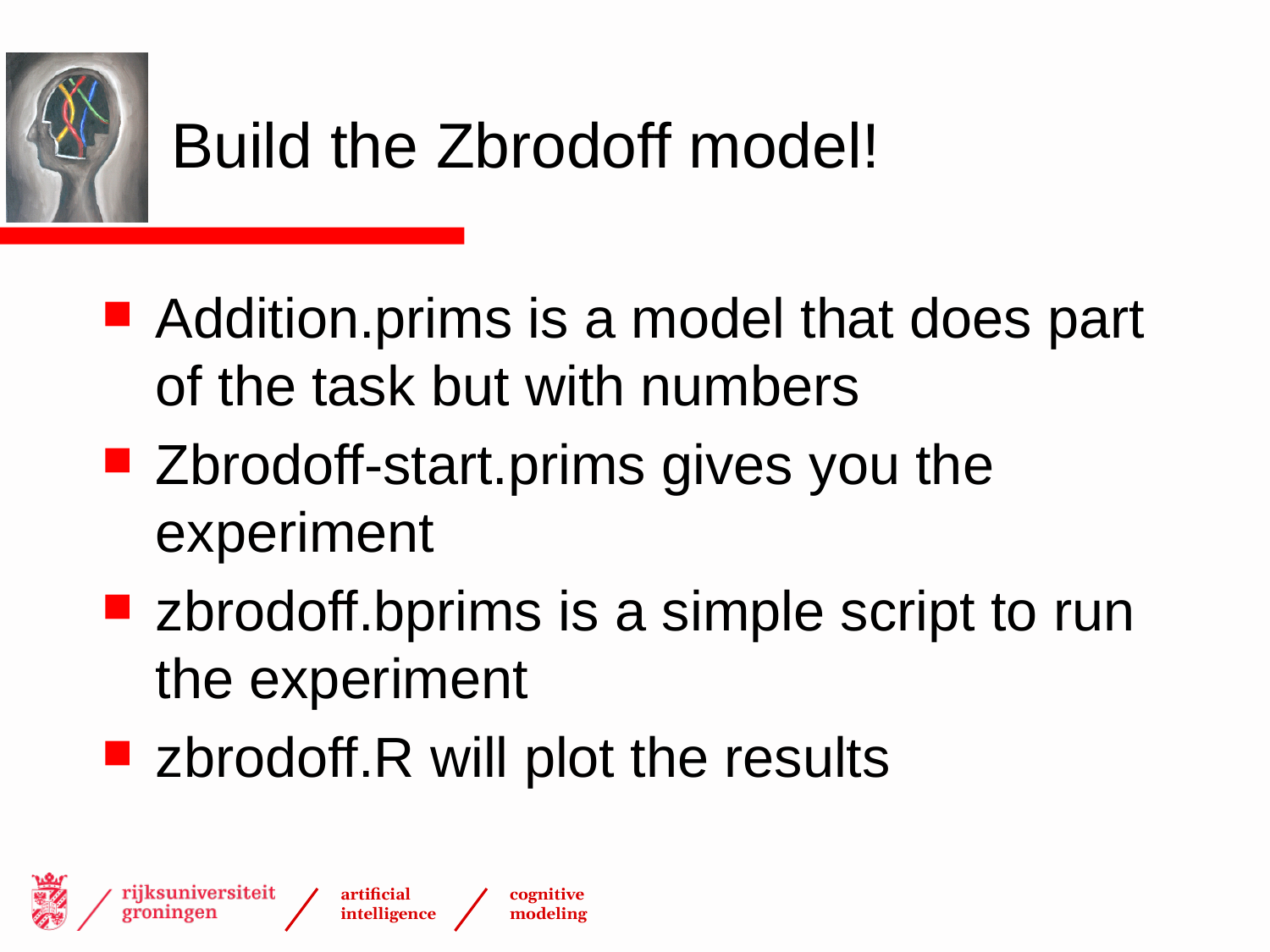

# Build the Zbrodoff model!
Addition.prims is a model that does part of the task but with numbers
Zbrodoff-start.prims gives you the experiment
zbrodoff.bprims is a simple script to run the experiment
zbrodoff.R will plot the results